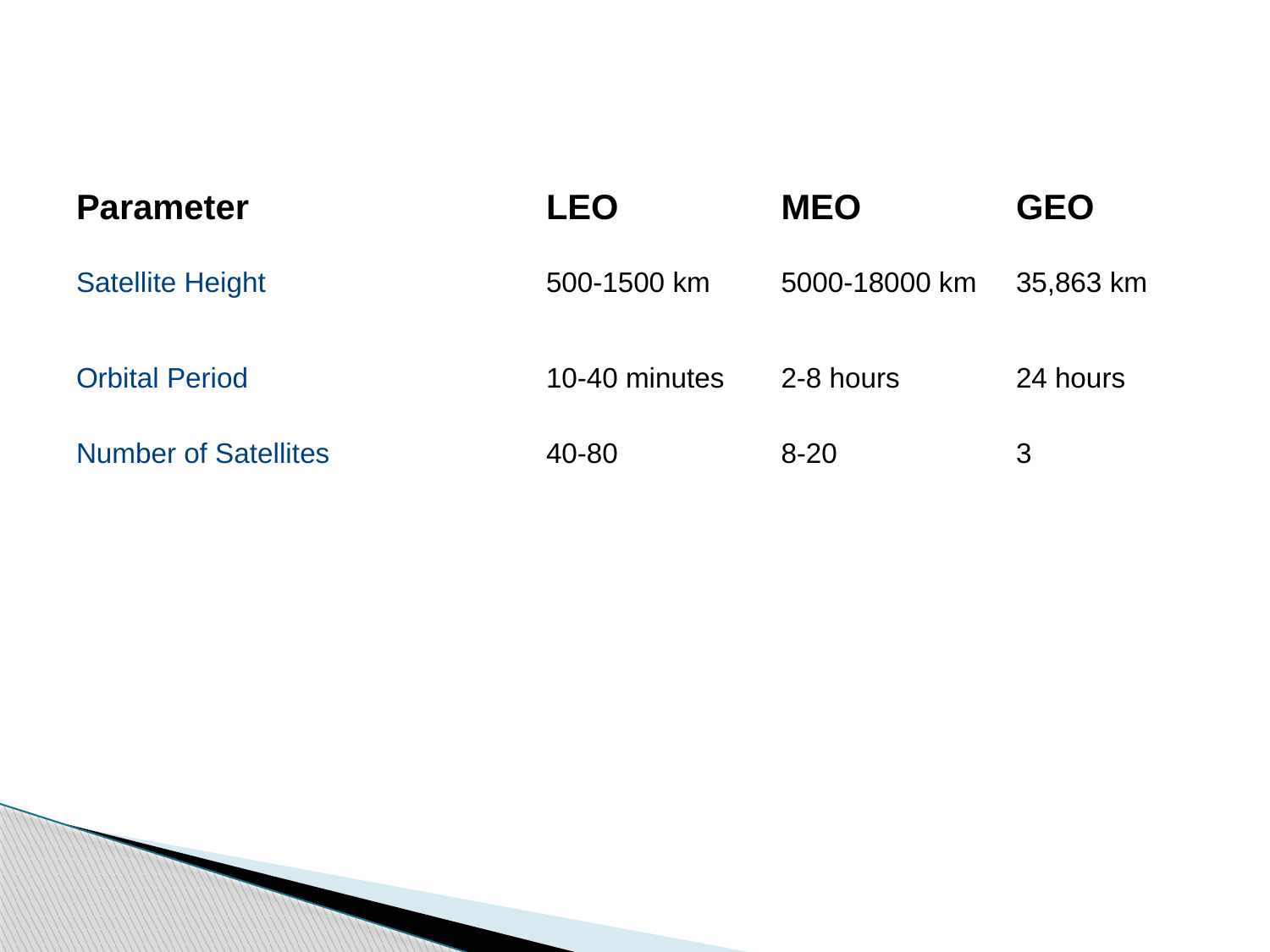

| Parameter | LEO | MEO | GEO |
| --- | --- | --- | --- |
| Satellite Height | 500-1500 km | 5000-18000 km | 35,863 km |
| Orbital Period | 10-40 minutes | 2-8 hours | 24 hours |
| Number of Satellites | 40-80 | 8-20 | 3 |
|  |  |  |  |
|  |  |  |  |
|  |  |  |  |
|  |  |  |  |